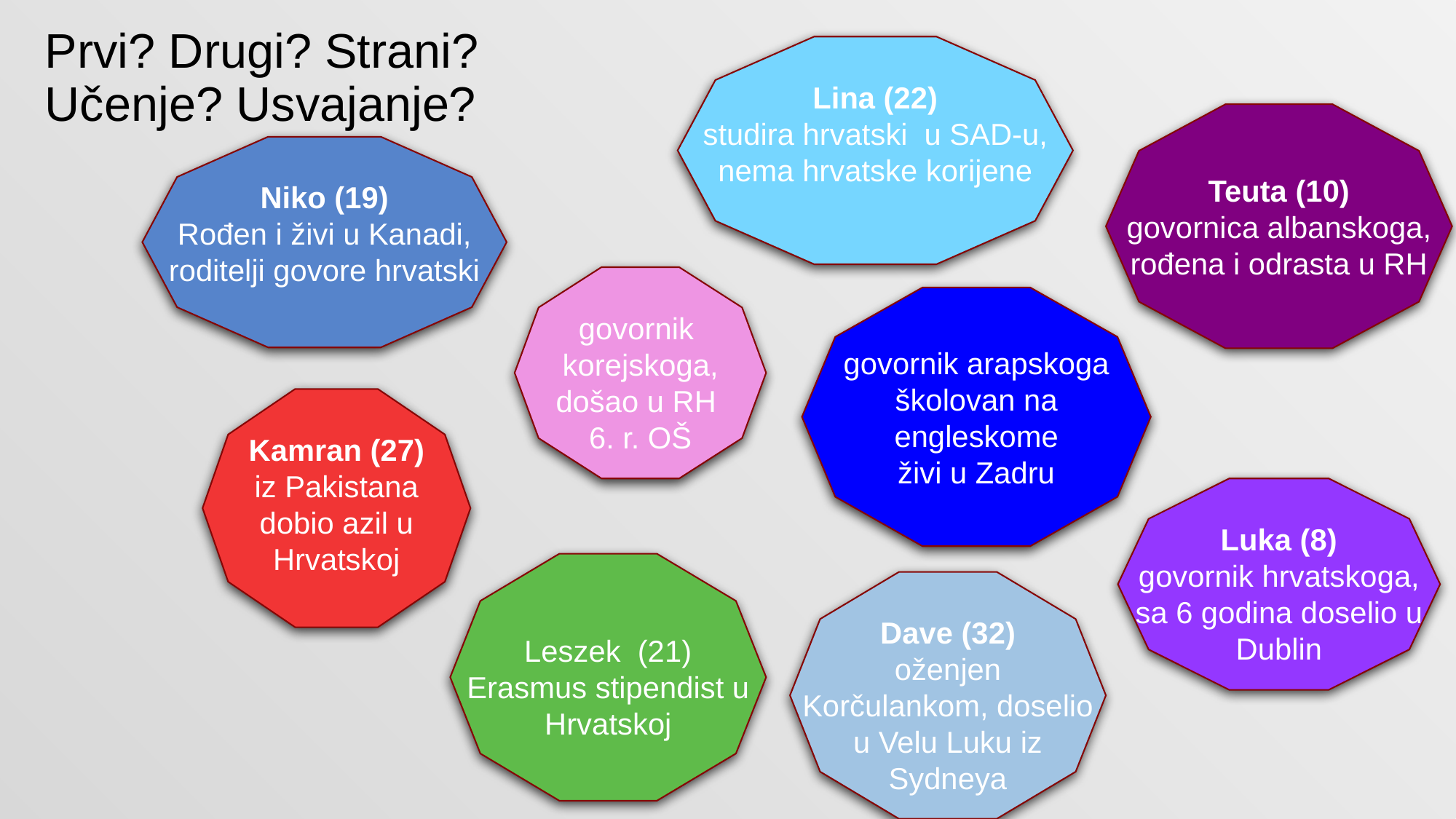

# Prvi? Drugi? Strani? Učenje? Usvajanje?

Lina (22)
studira hrvatski  u SAD-u, nema hrvatske korijene
Teuta (10)
govornica albanskoga, rođena i odrasta u RH

Niko (19)
Rođen i živi u Kanadi, roditelji govore hrvatski

govornik
korejskoga, došao u RH
6. r. OŠ
govornik arapskoga školovan na engleskome
živi u Zadru

Kamran (27)
iz Pakistana
dobio azil u Hrvatskoj

Luka (8)
govornik hrvatskoga, sa 6 godina doselio u Dublin

Leszek  (21)
Erasmus stipendist u Hrvatskoj

Dave (32)
oženjen Korčulankom, doselio u Velu Luku iz Sydneya